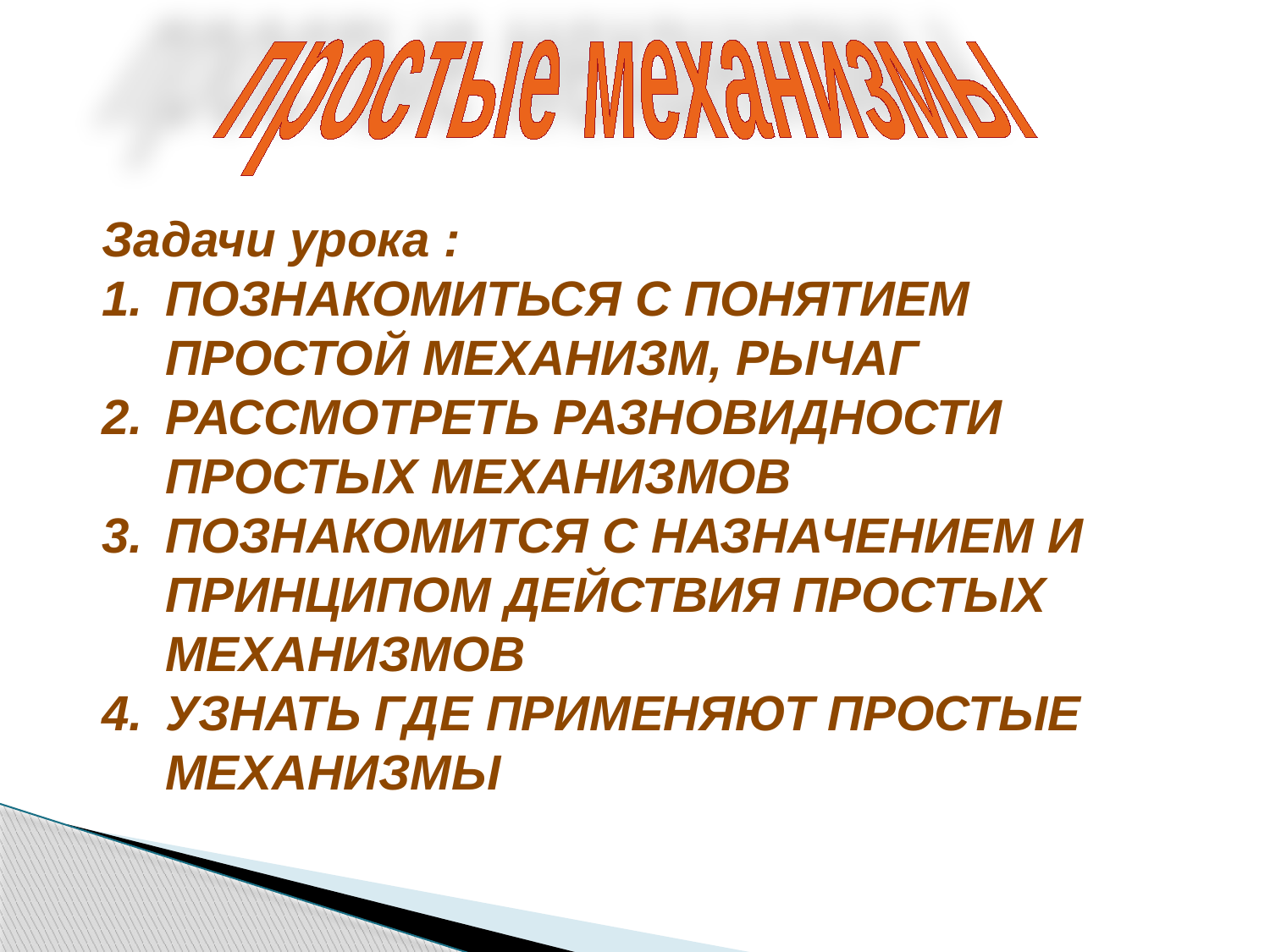

простые механизмы
Задачи урока :
ПОЗНАКОМИТЬСЯ С ПОНЯТИЕМ  ПРОСТОЙ МЕХАНИЗМ, РЫЧАГ
РАССМОТРЕТЬ РАЗНОВИДНОСТИ ПРОСТЫХ МЕХАНИЗМОВ
ПОЗНАКОМИТСЯ С НАЗНАЧЕНИЕМ И ПРИНЦИПОМ ДЕЙСТВИЯ ПРОСТЫХ МЕХАНИЗМОВ
УЗНАТЬ ГДЕ ПРИМЕНЯЮТ ПРОСТЫЕ МЕХАНИЗМЫ